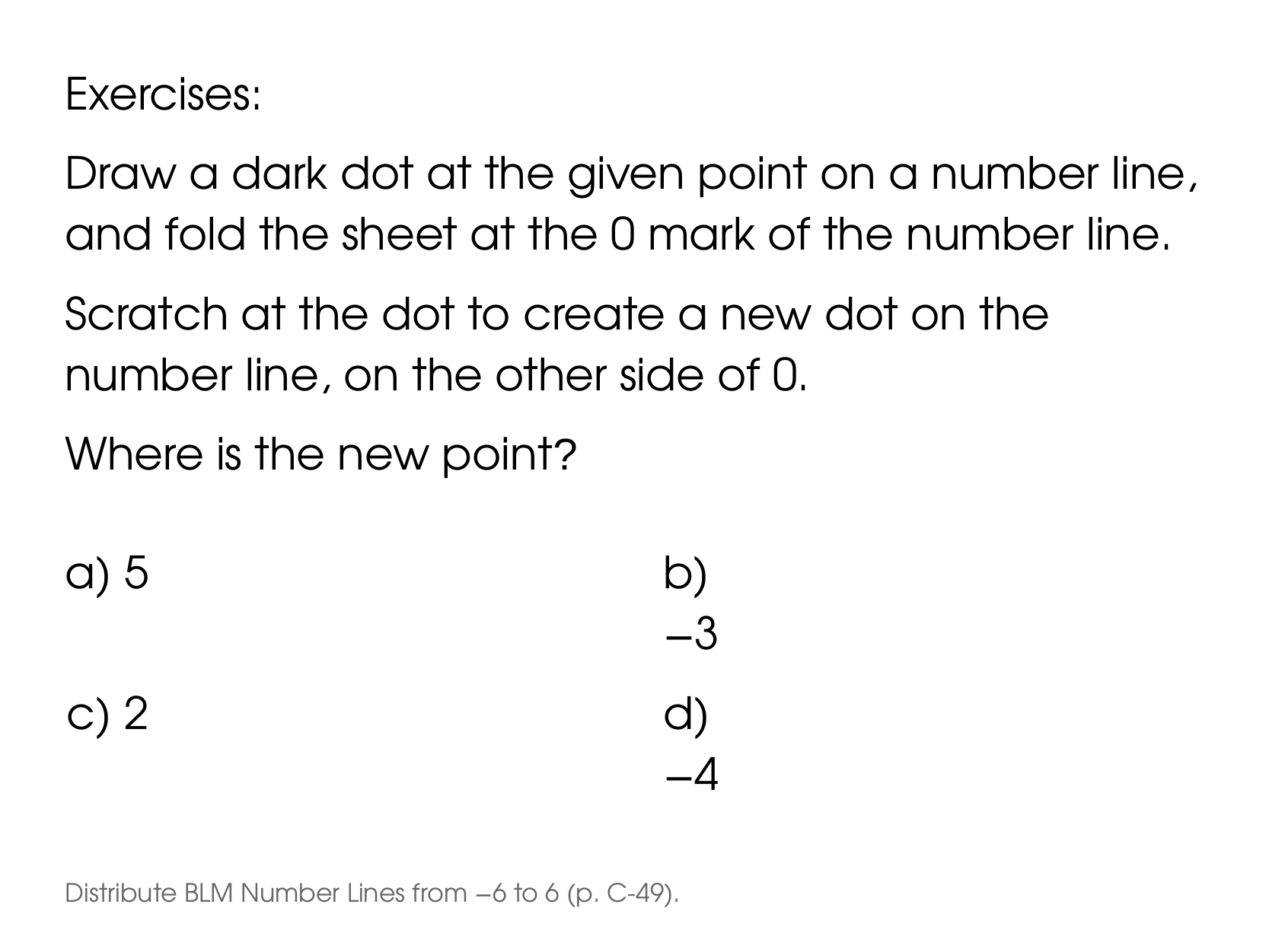

Exercises:
Draw a dark dot at the given point on a number line, and fold the sheet at the 0 mark of the number line.
Scratch at the dot to create a new dot on the number line, on the other side of 0.
Where is the new point?
a) 5
b) −3
c) 2
d) −4
Distribute BLM Number Lines from −6 to 6 (p. C-49).